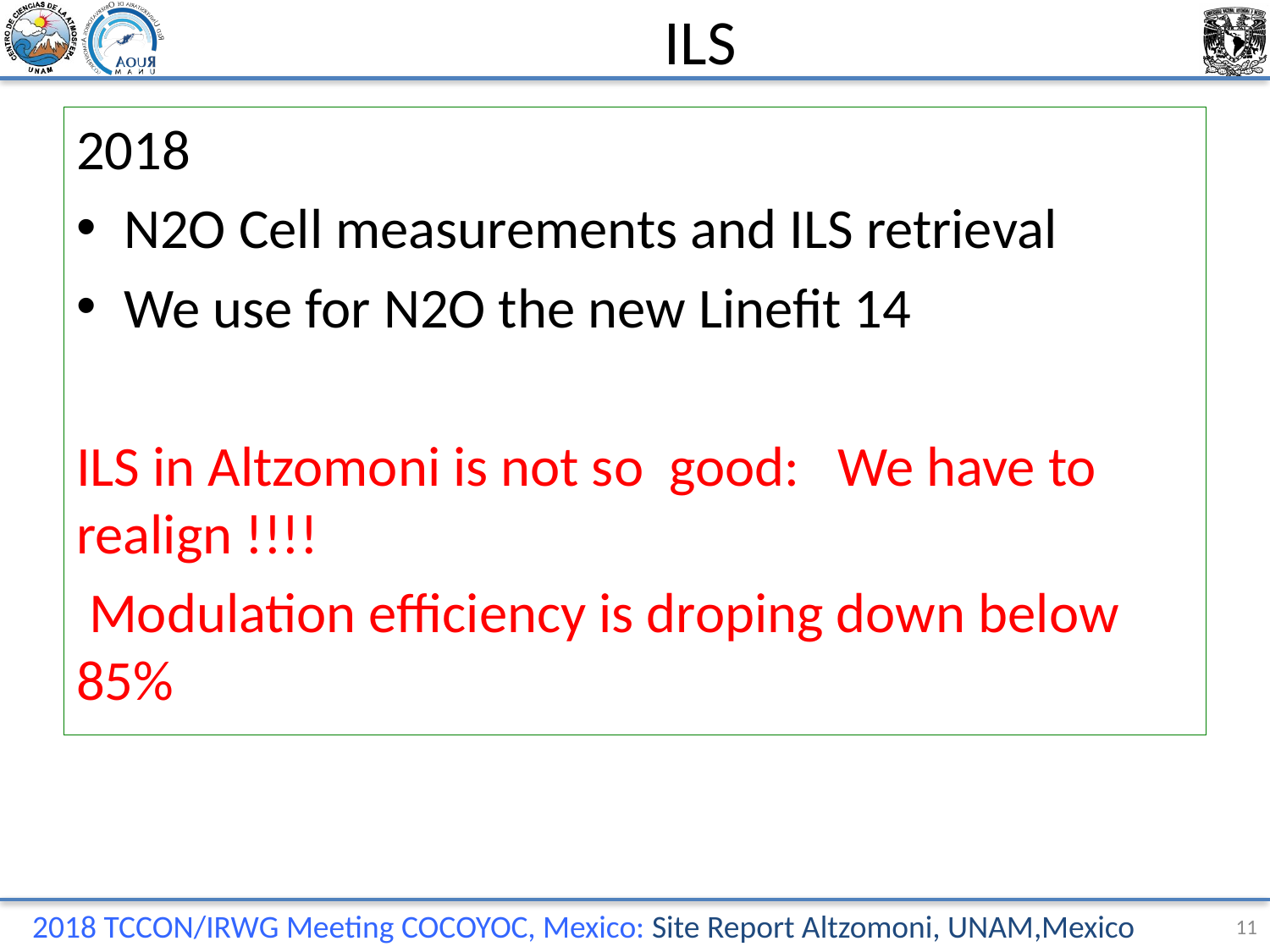

# ILS
2018
N2O Cell measurements and ILS retrieval
We use for N2O the new Linefit 14

ILS in Altzomoni is not so  good:   We have to realign !!!!
 Modulation efficiency is droping down below 85%

 2018 TCCON/IRWG Meeting COCOYOC, Mexico: Site Report Altzomoni, UNAM,Mexico
11